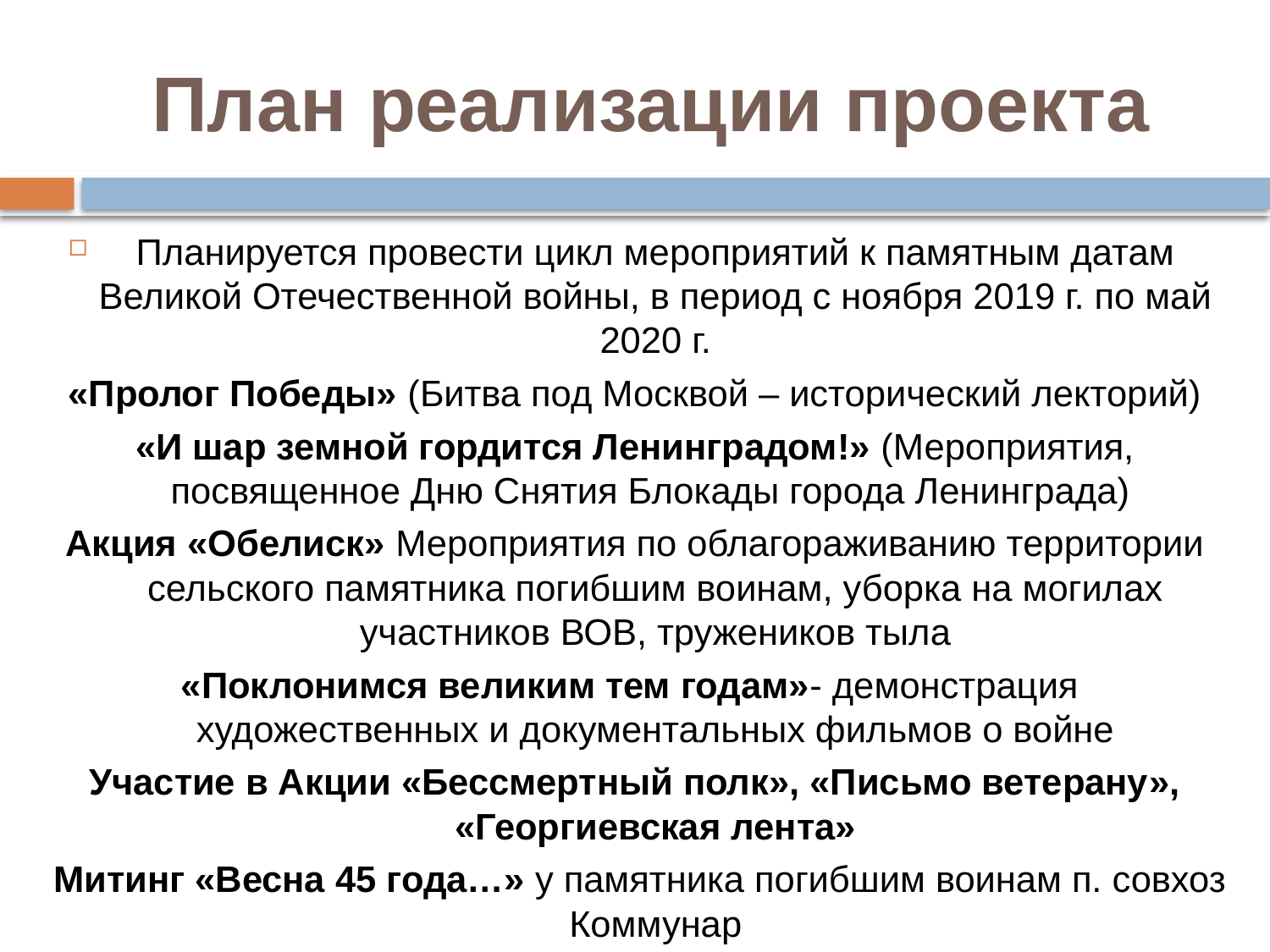

# План реализации проекта
Планируется провести цикл мероприятий к памятным датам Великой Отечественной войны, в период с ноября 2019 г. по май 2020 г.
«Пролог Победы» (Битва под Москвой – исторический лекторий)
«И шар земной гордится Ленинградом!» (Мероприятия, посвященное Дню Снятия Блокады города Ленинграда)
Акция «Обелиск» Мероприятия по облагораживанию территории сельского памятника погибшим воинам, уборка на могилах участников ВОВ, тружеников тыла
«Поклонимся великим тем годам»- демонстрация  художественных и документальных фильмов о войне
Участие в Акции «Бессмертный полк», «Письмо ветерану», «Георгиевская лента»
 Митинг «Весна 45 года…» у памятника погибшим воинам п. совхоз Коммунар